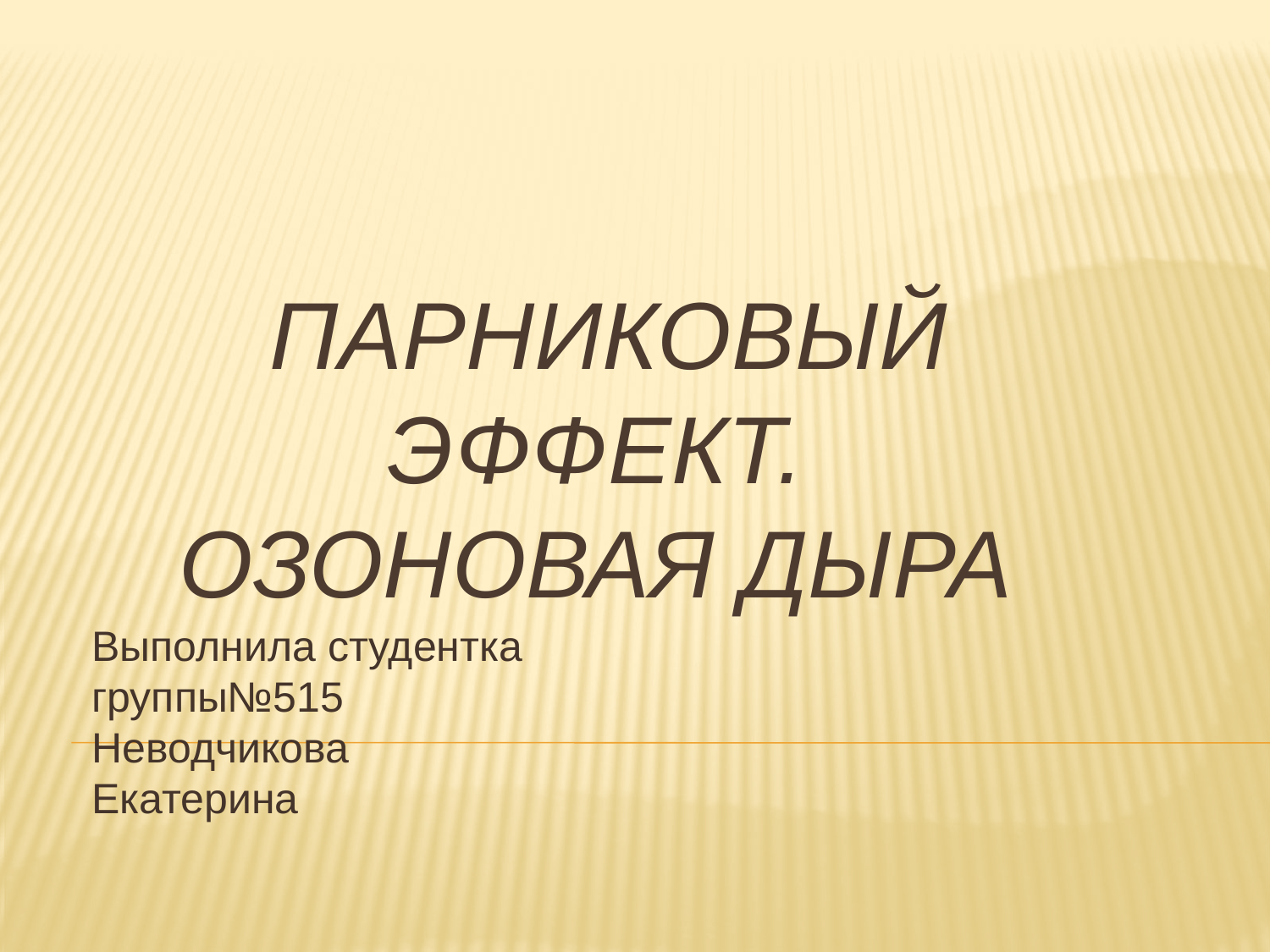

# Парниковый эффект. Озоновая дыра
Выполнила студентка группы№515 Неводчикова Екатерина